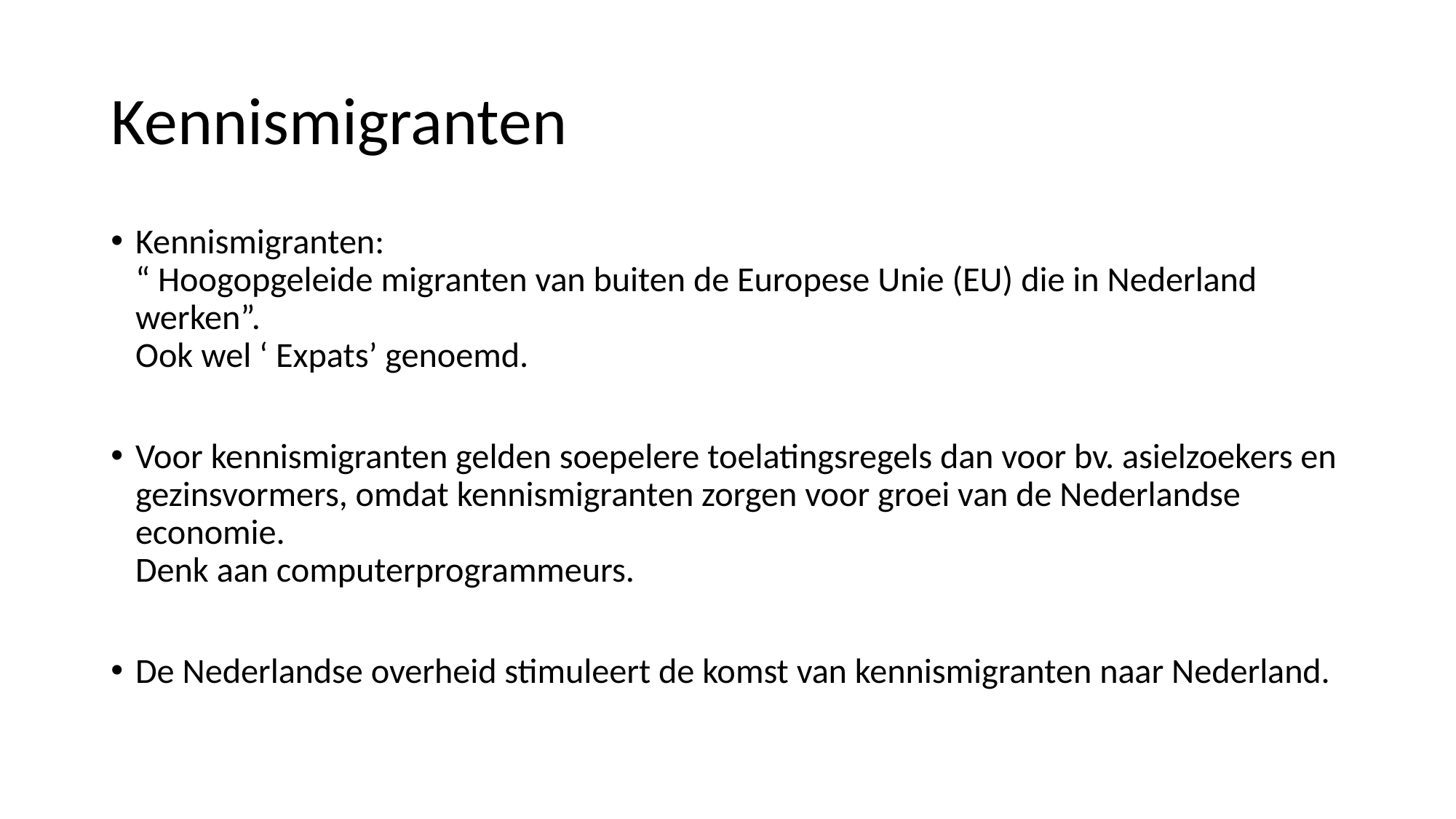

# Kennismigranten
Kennismigranten:
“ Hoogopgeleide migranten van buiten de Europese Unie (EU) die in Nederland werken”.
Ook wel ‘ Expats’ genoemd.

Voor kennismigranten gelden soepelere toelatingsregels dan voor bv. asielzoekers en gezinsvormers, omdat kennismigranten zorgen voor groei van de Nederlandse economie.
Denk aan computerprogrammeurs.

De Nederlandse overheid stimuleert de komst van kennismigranten naar Nederland.